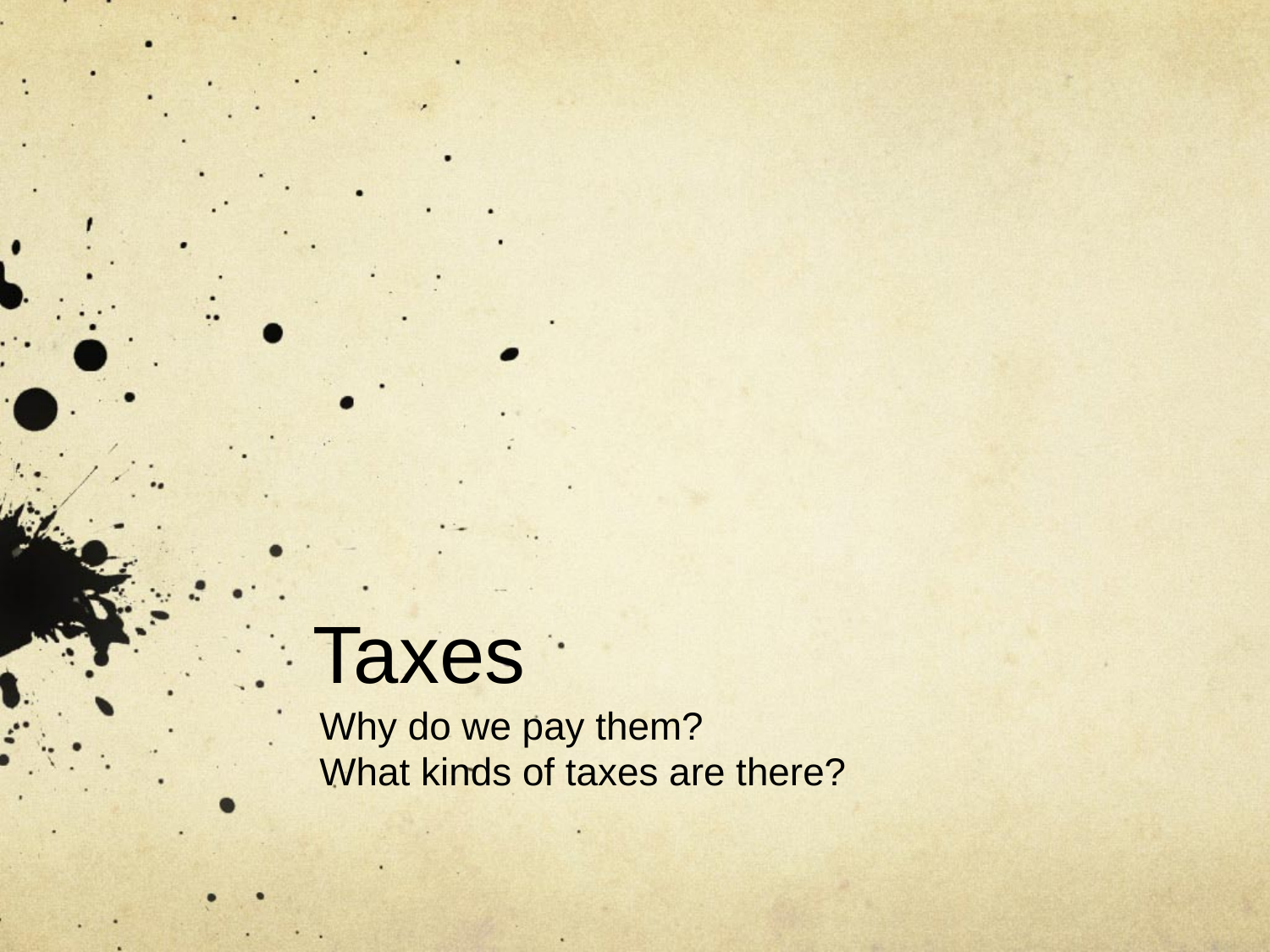

# Taxes
Why do we pay them?
What kinds of taxes are there?